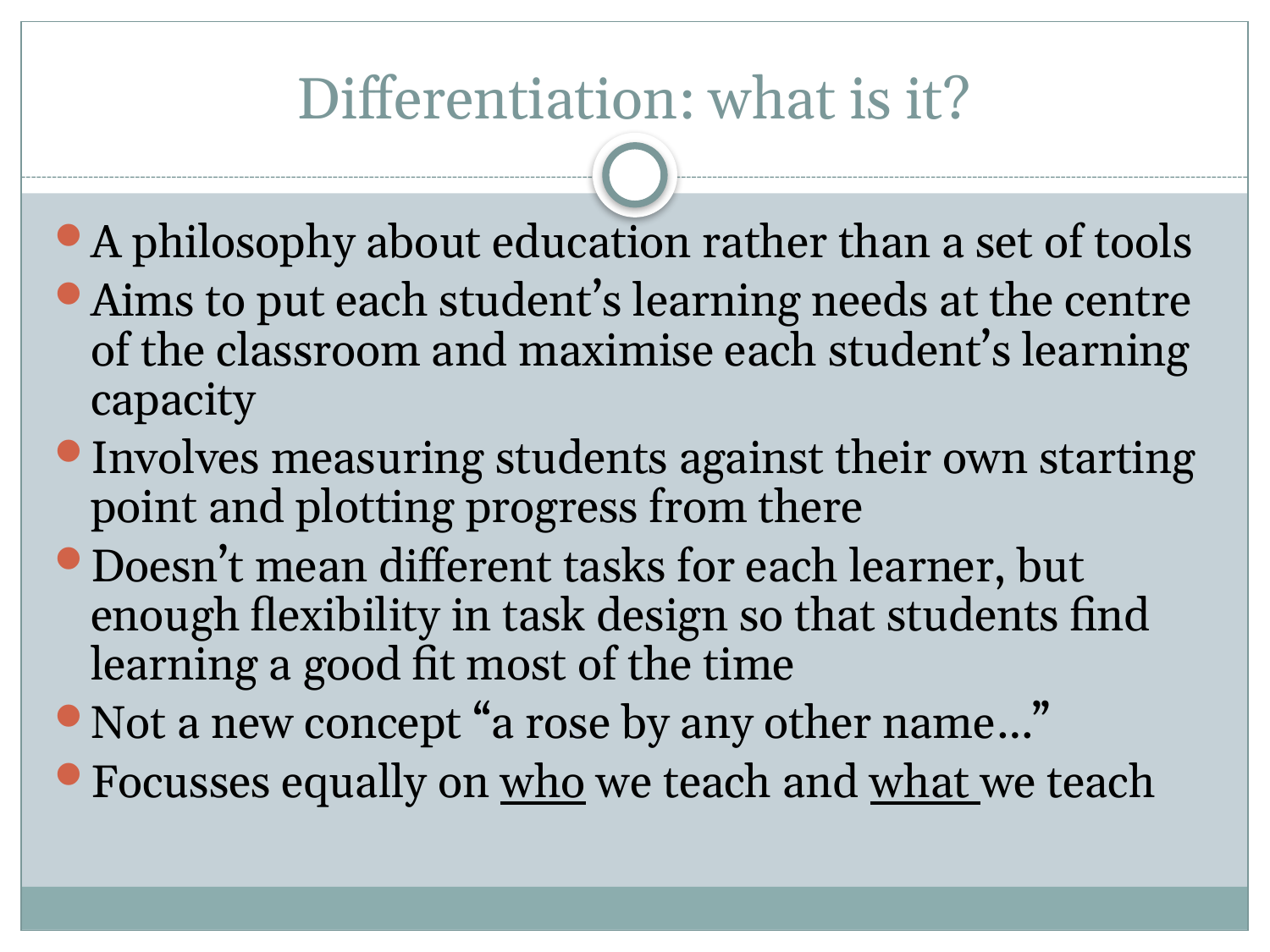

# Differentiation: what is it?
A philosophy about education rather than a set of tools
Aims to put each student’s learning needs at the centre of the classroom and maximise each student’s learning capacity
Involves measuring students against their own starting point and plotting progress from there
Doesn’t mean different tasks for each learner, but enough flexibility in task design so that students find learning a good fit most of the time
Not a new concept “a rose by any other name…”
Focusses equally on who we teach and what we teach